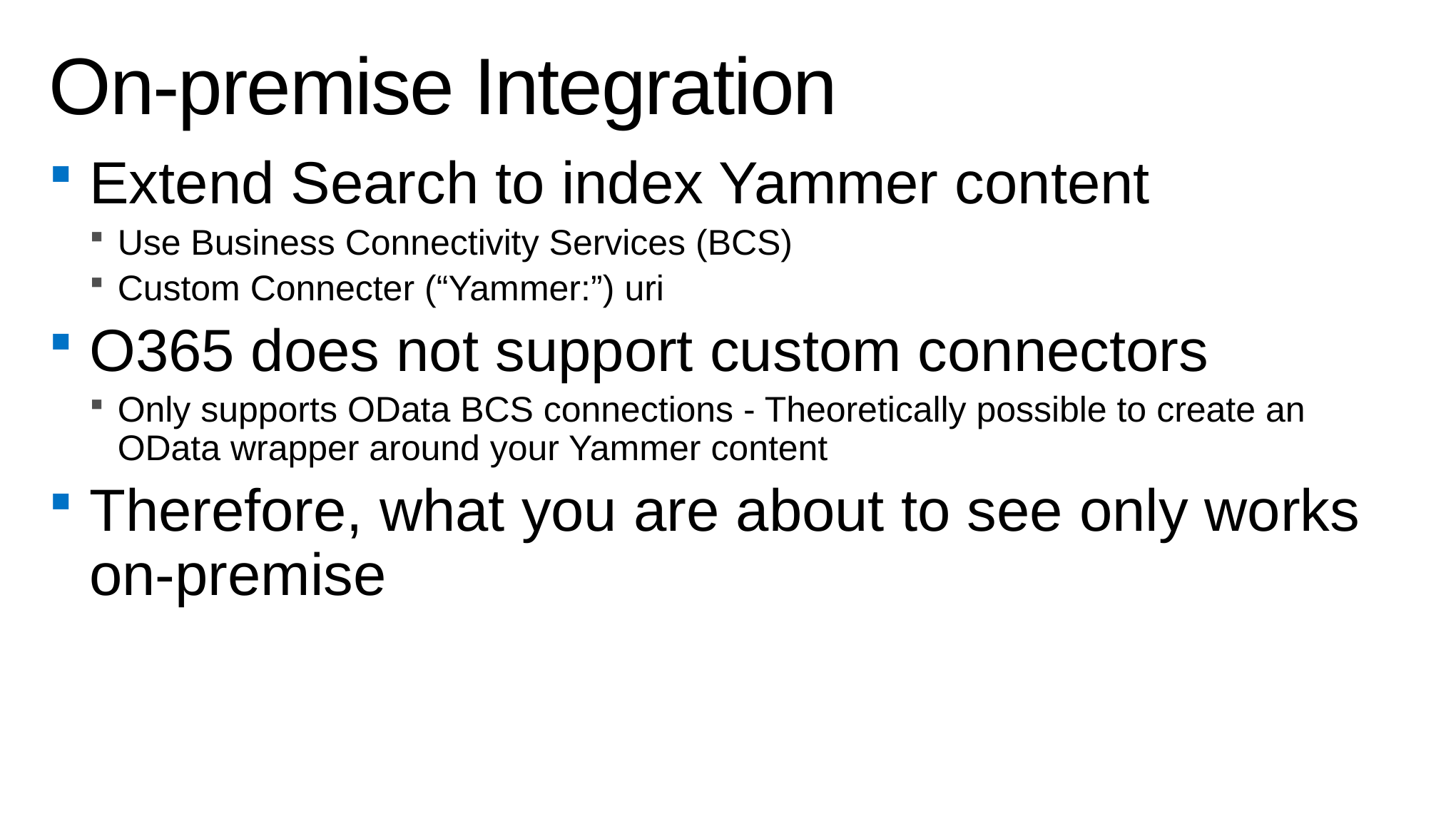

# On-premise Integration
Extend Search to index Yammer content
Use Business Connectivity Services (BCS)
Custom Connecter (“Yammer:”) uri
O365 does not support custom connectors
Only supports OData BCS connections - Theoretically possible to create an OData wrapper around your Yammer content
Therefore, what you are about to see only works on-premise